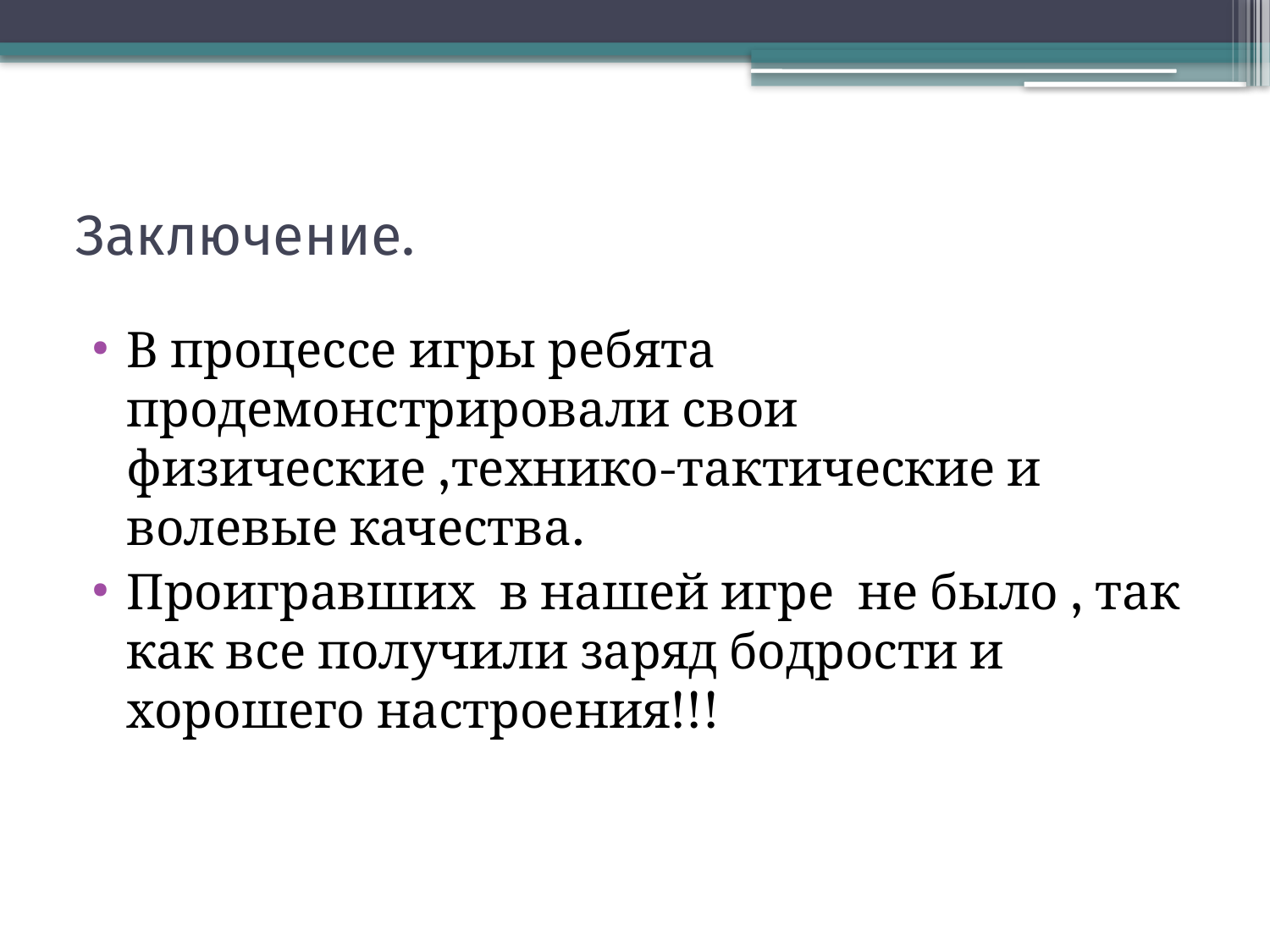

# Заключение.
В процессе игры ребята продемонстрировали свои физические ,технико-тактические и  волевые качества.
Проигравших  в нашей игре  не было , так как все получили заряд бодрости и хорошего настроения!!!